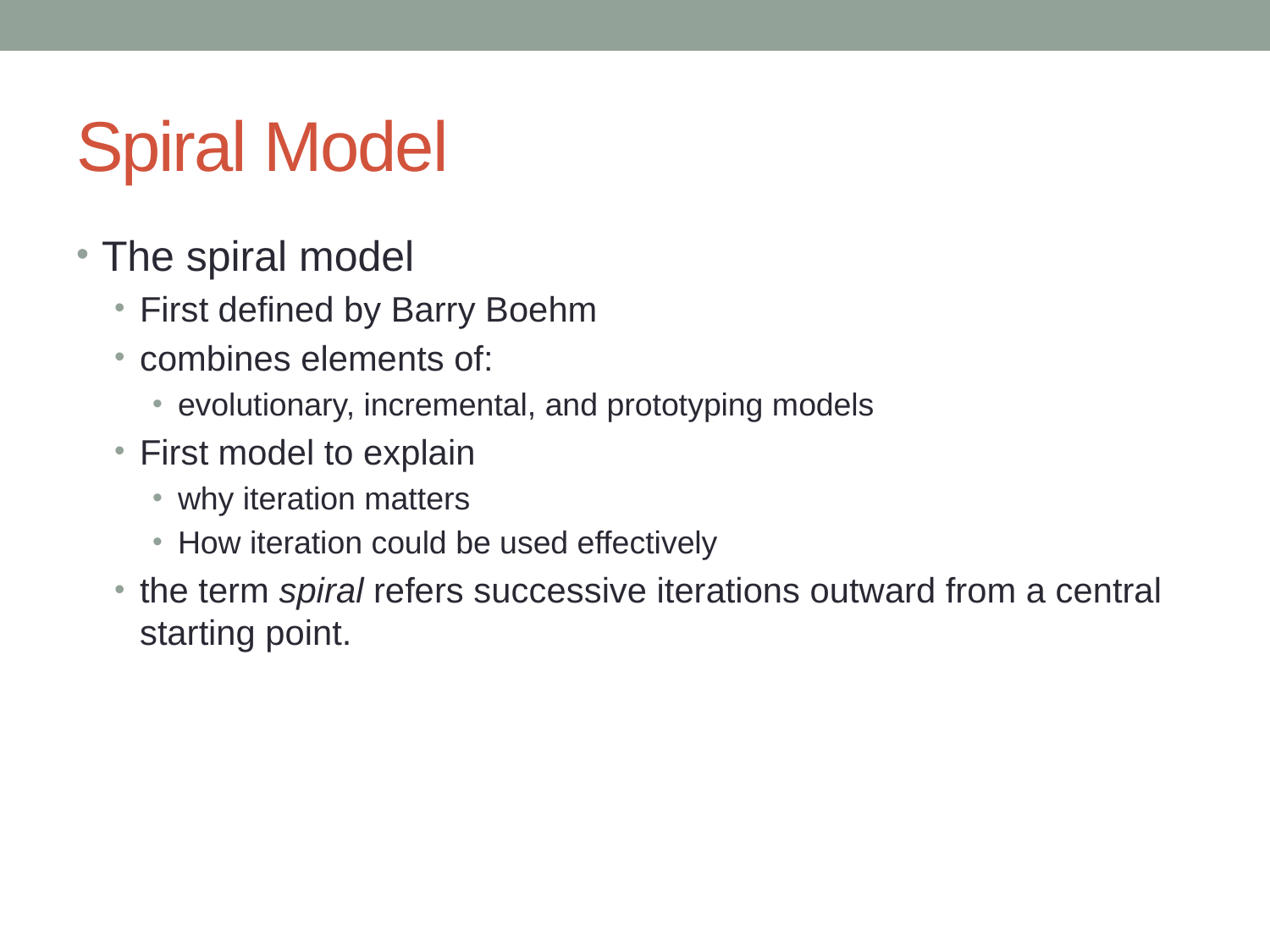

# Spiral Model
The spiral model
First defined by Barry Boehm
combines elements of:
evolutionary, incremental, and prototyping models
First model to explain
why iteration matters
How iteration could be used effectively
the term spiral refers successive iterations outward from a central starting point.